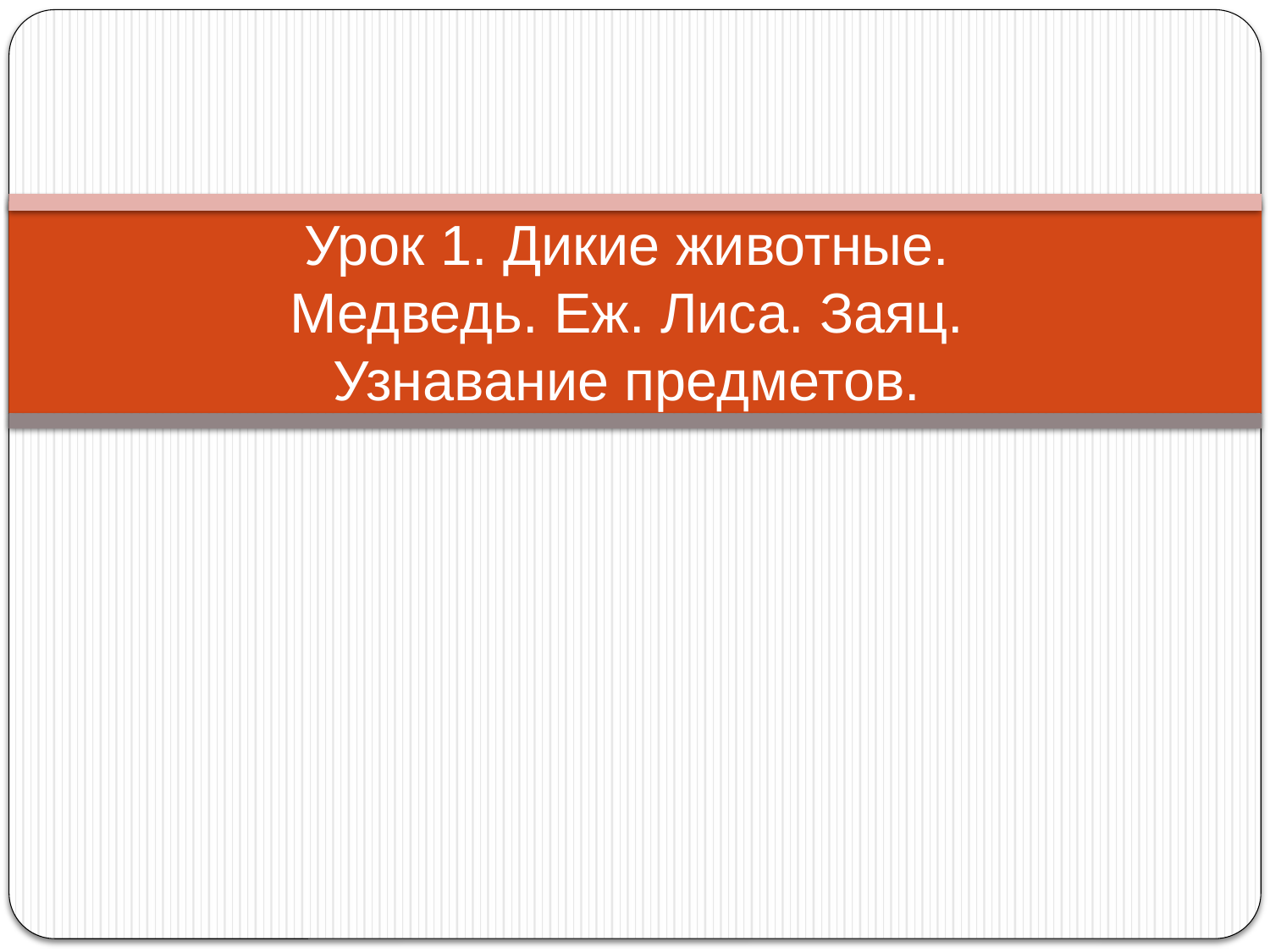

# Урок 1. Дикие животные. Медведь. Еж. Лиса. Заяц. Узнавание предметов.